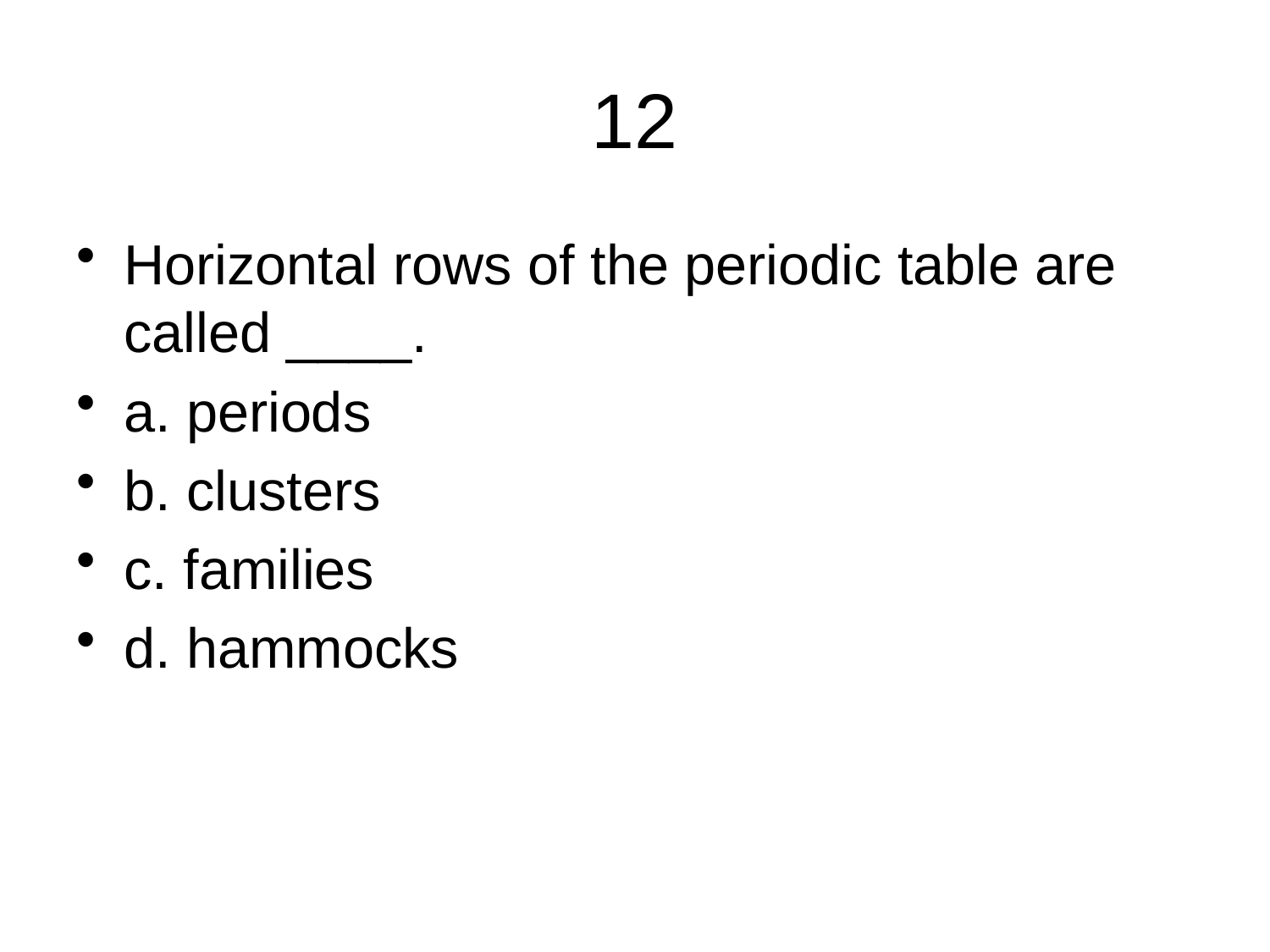

# 12
Horizontal rows of the periodic table are called ____.
a. periods
b. clusters
c. families
d. hammocks